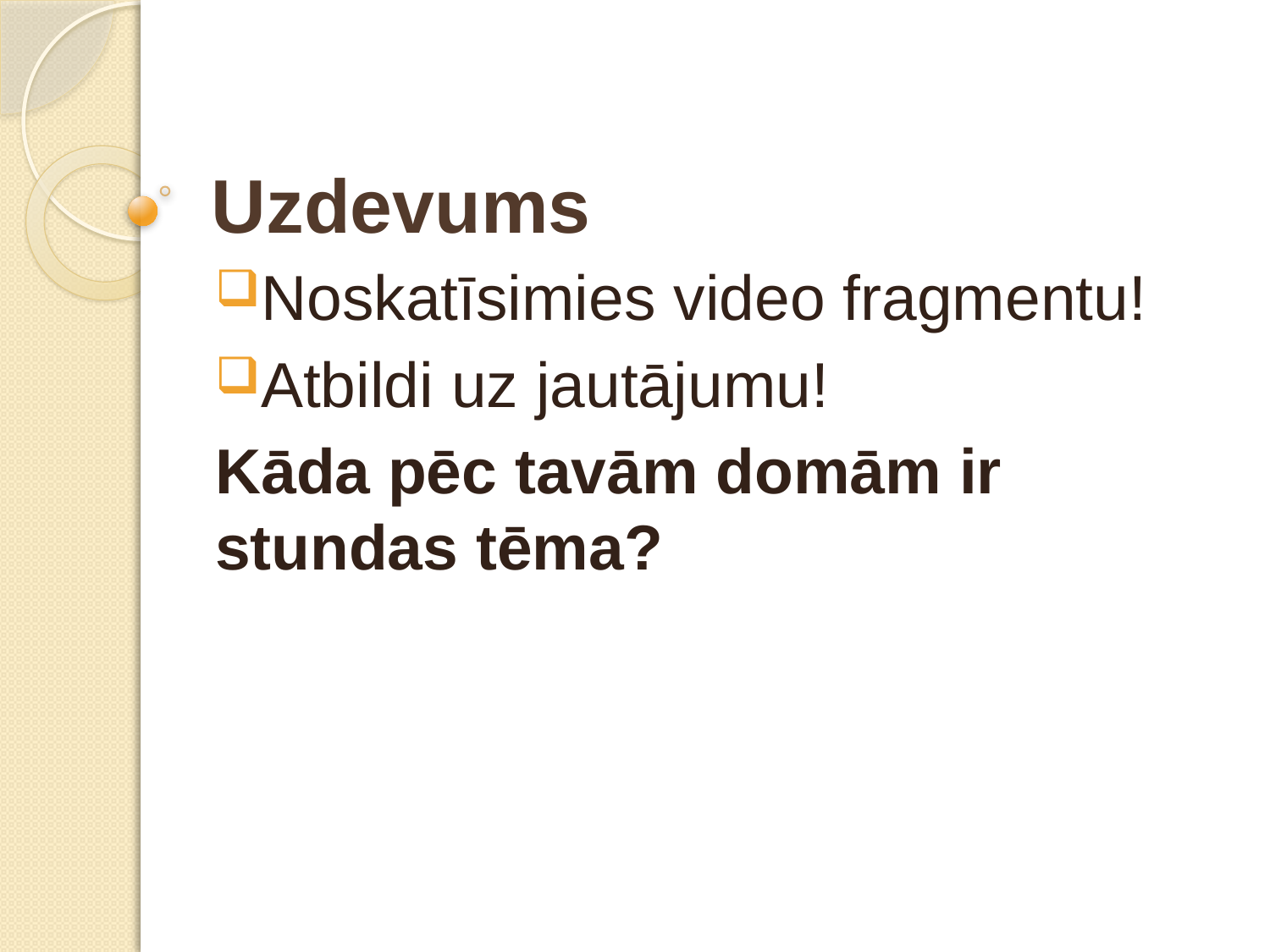

# Uzdevums
Noskatīsimies video fragmentu!
Atbildi uz jautājumu!
Kāda pēc tavām domām ir stundas tēma?